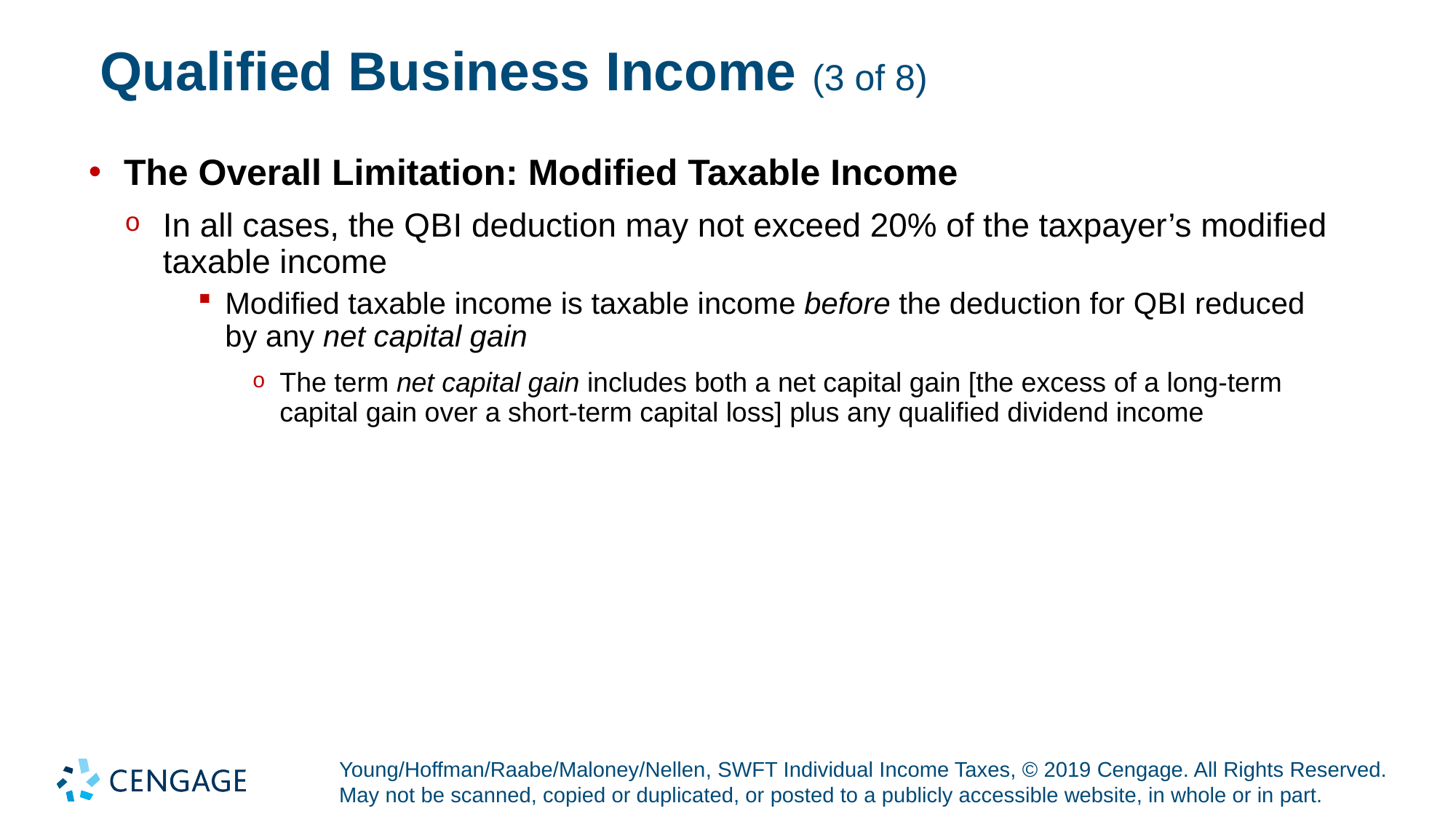

# Qualified Business Income (3 of 8)
The Overall Limitation: Modified Taxable Income
In all cases, the Q B I deduction may not exceed 20% of the taxpayer’s modified taxable income
Modified taxable income is taxable income before the deduction for Q B I reduced by any net capital gain
The term net capital gain includes both a net capital gain [the excess of a long-term capital gain over a short-term capital loss] plus any qualified dividend income